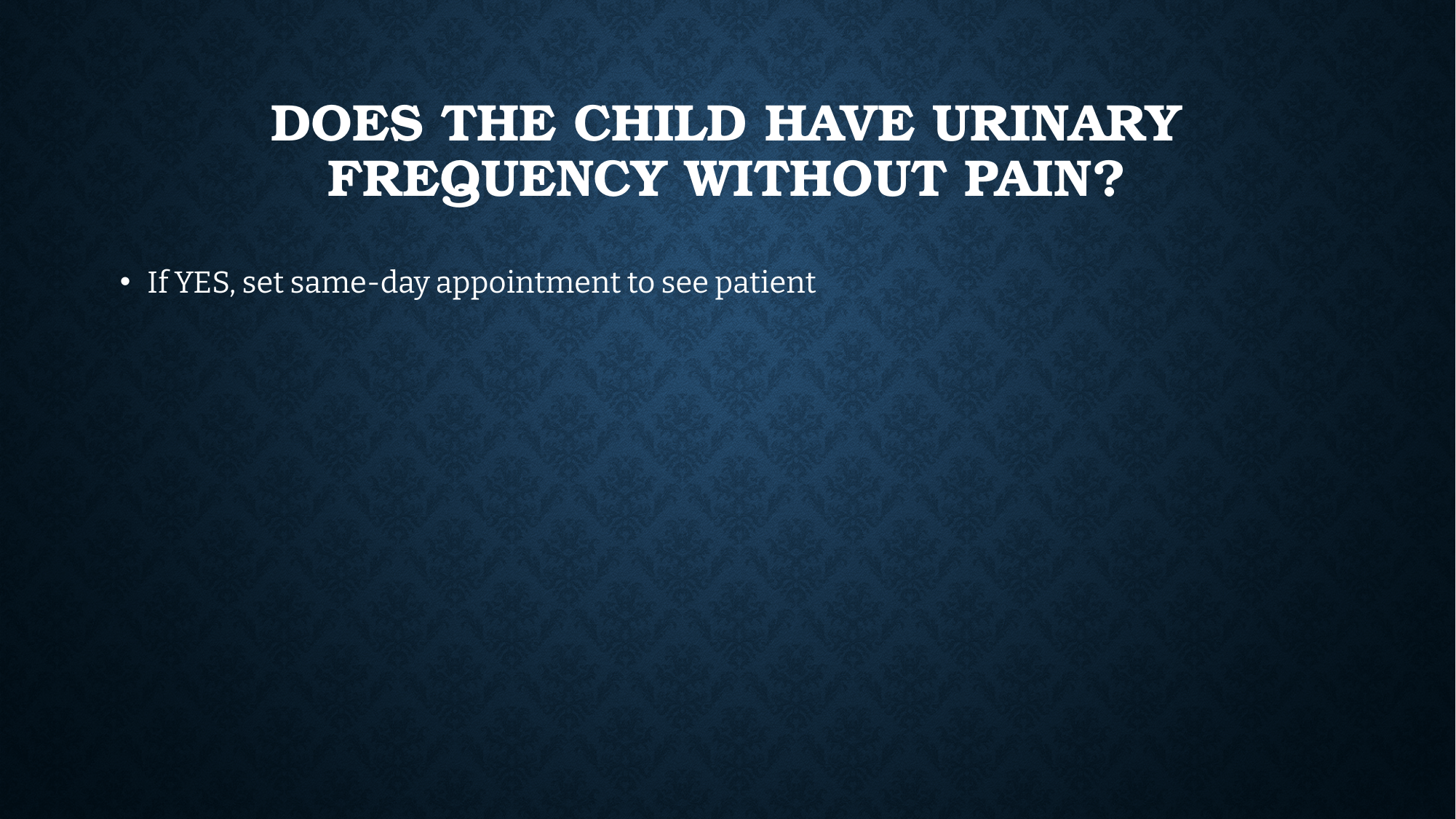

# Does the child have urinary frequency without pain?
If YES, set same-day appointment to see patient